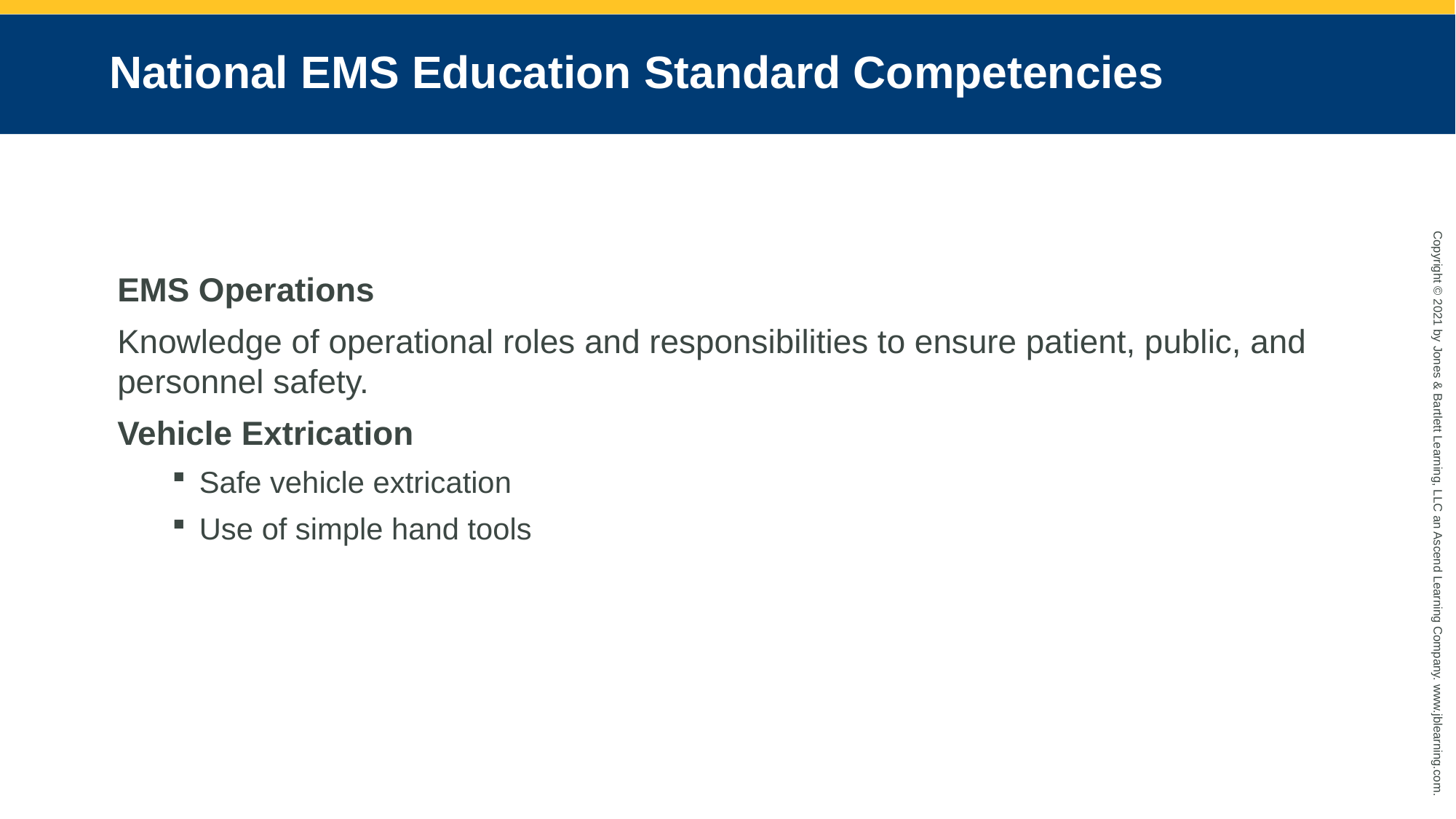

# National EMS Education Standard Competencies
EMS Operations
Knowledge of operational roles and responsibilities to ensure patient, public, and personnel safety.
Vehicle Extrication
Safe vehicle extrication
Use of simple hand tools